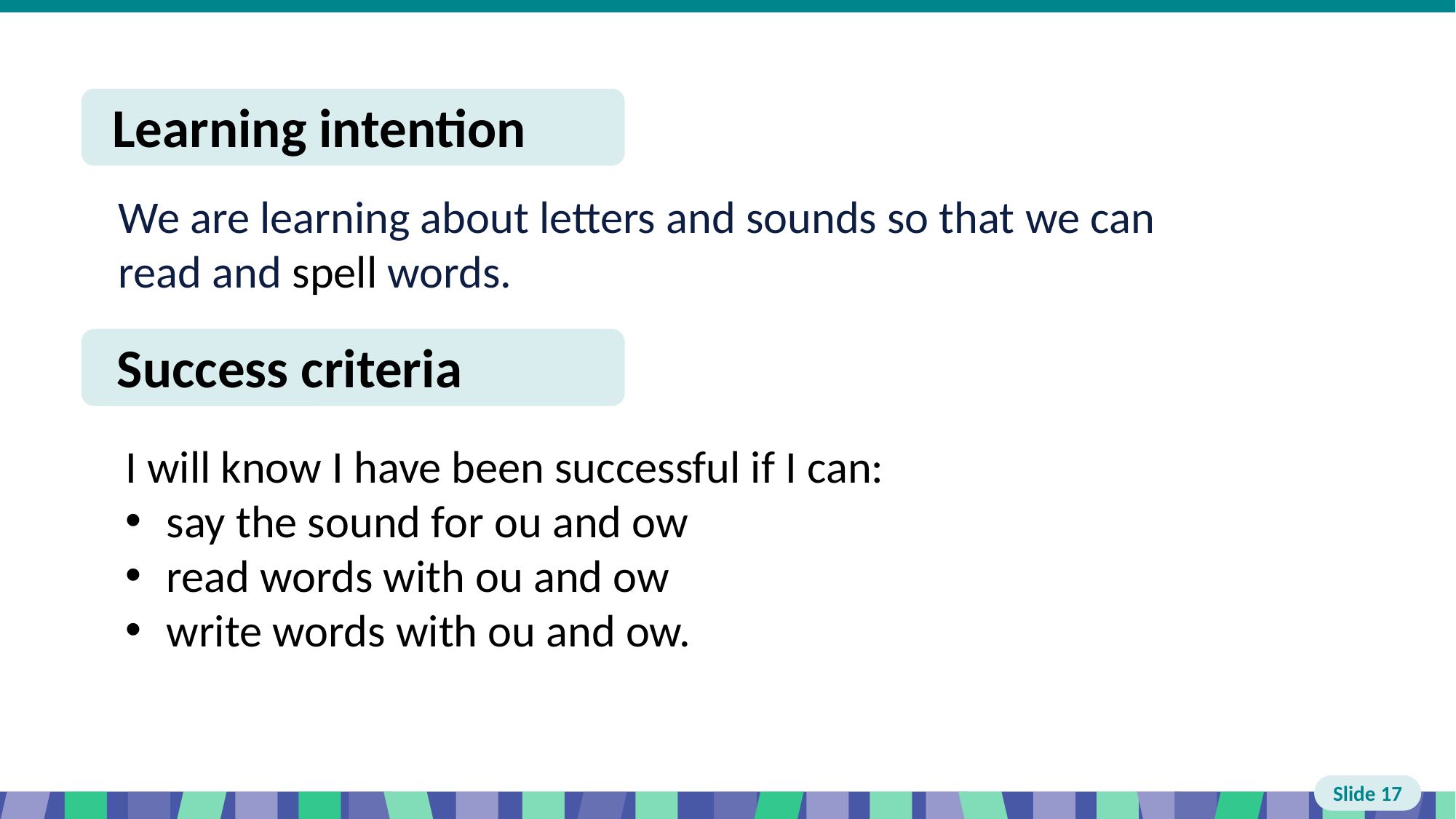

Slide 17 Learning intention and success criteria
I will know I have been successful if I can:
say the sound for ou and ow
read words with ou and ow
write words with ou and ow.